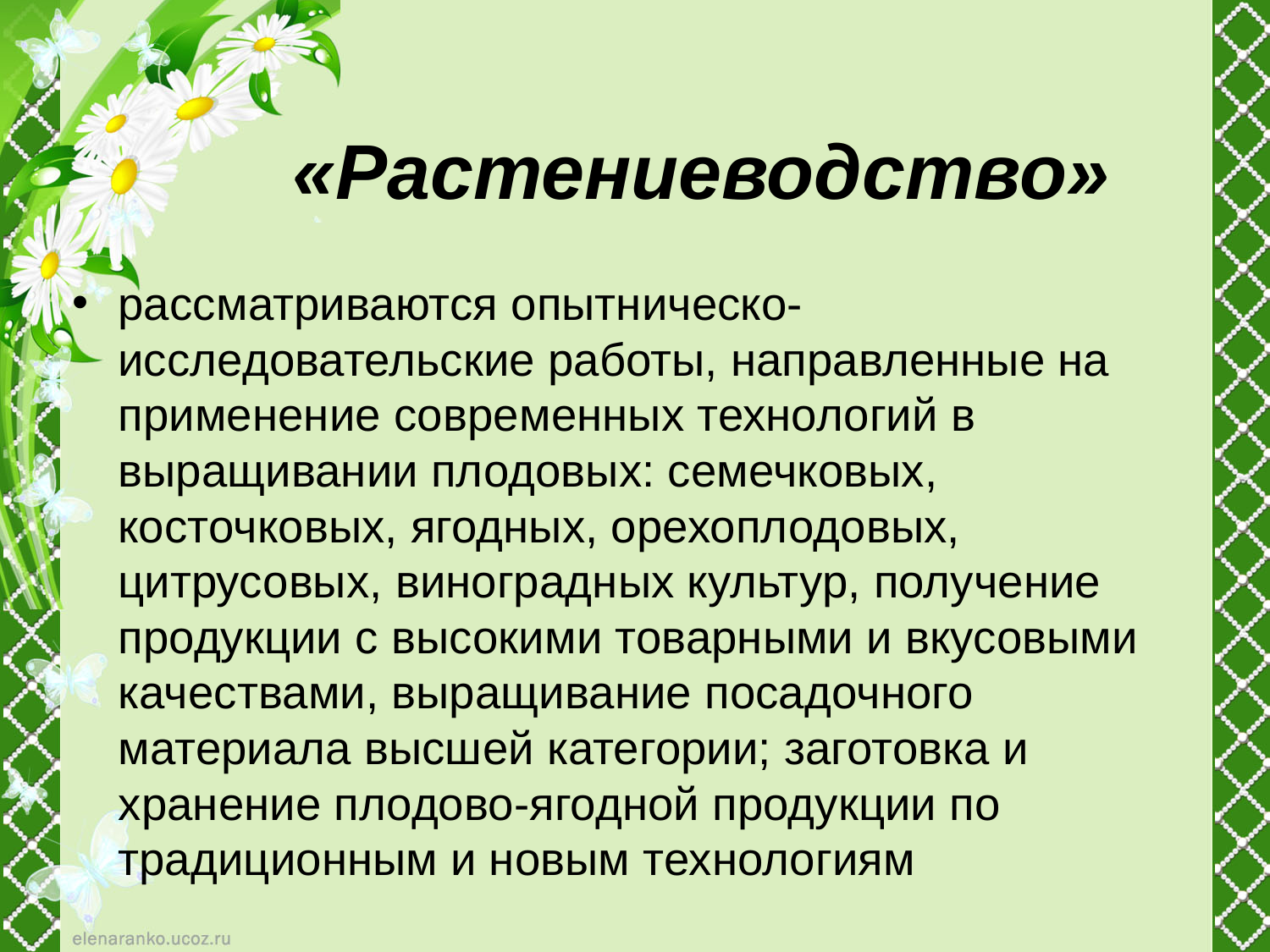

# «Растениеводство»
рассматриваются опытническо-исследовательские работы, направленные на применение современных технологий в выращивании плодовых: семечковых, косточковых, ягодных, орехоплодовых, цитрусовых, виноградных культур, получение продукции с высокими товарными и вкусовыми качествами, выращивание посадочного материала высшей категории; заготовка и хранение плодово-ягодной продукции по традиционным и новым технологиям